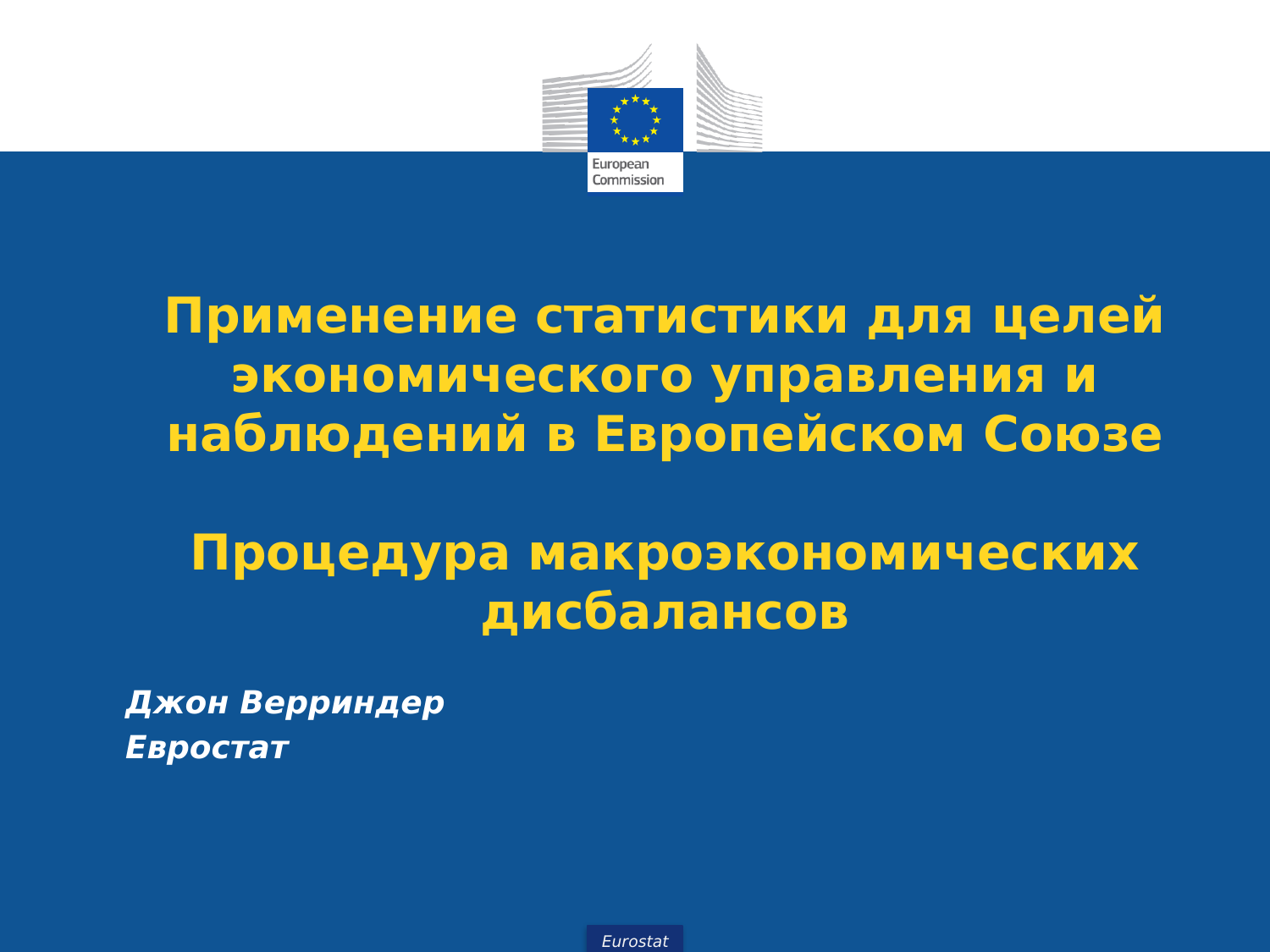

# Применение статистики для целей экономического управления и наблюдений в Европейском Союзе Процедура макроэкономических дисбалансов
Джон Верриндер
Евростат